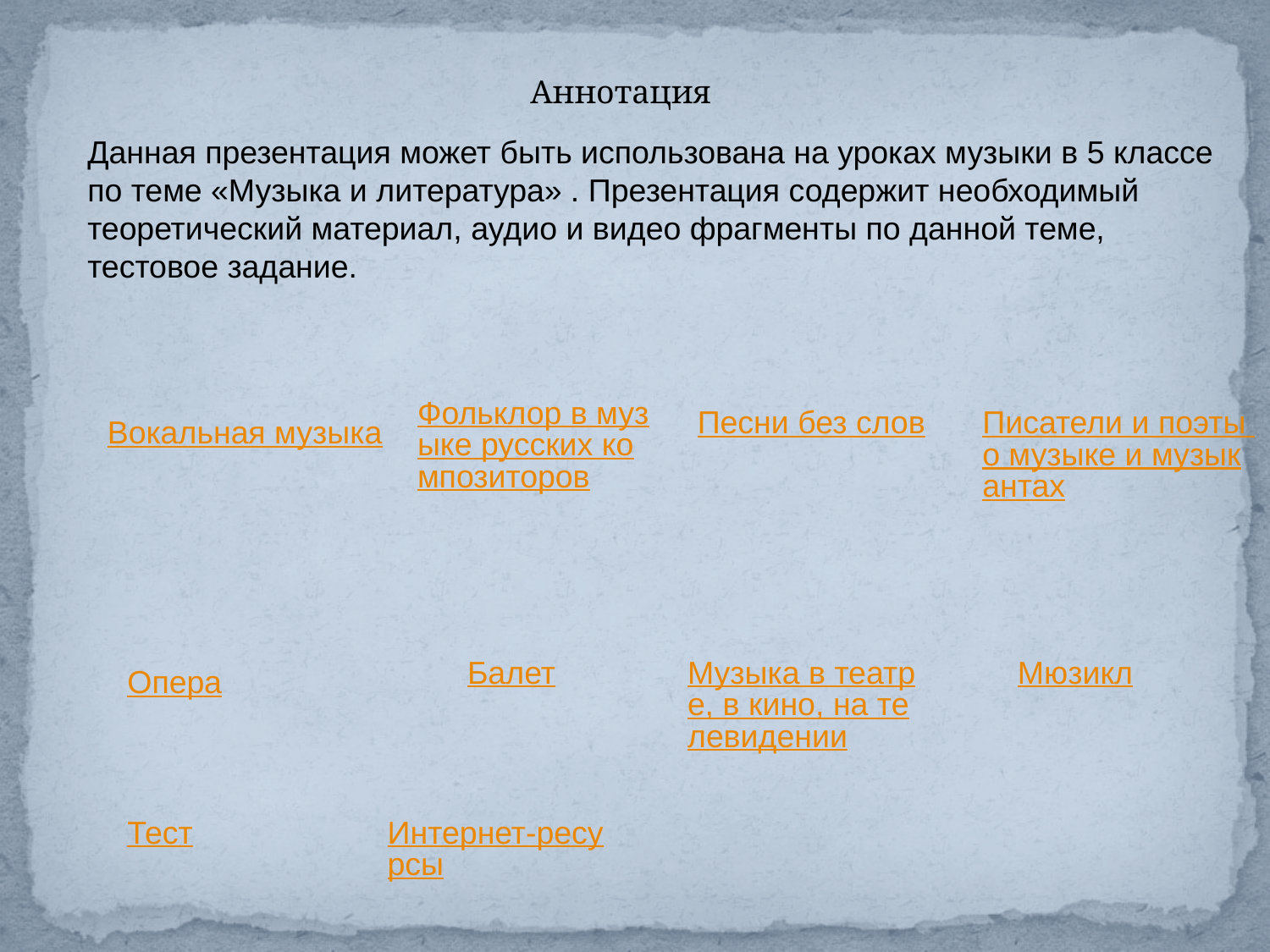

Аннотация
Данная презентация может быть использована на уроках музыки в 5 классе по теме «Музыка и литература» . Презентация содержит необходимый теоретический материал, аудио и видео фрагменты по данной теме, тестовое задание.
Фольклор в музыке русских композиторов
Песни без слов
Писатели и поэты о музыке и музыкантах
Вокальная музыка
Балет
Музыка в театре, в кино, на телевидении
Мюзикл
Опера
Тест
Интернет-ресурсы